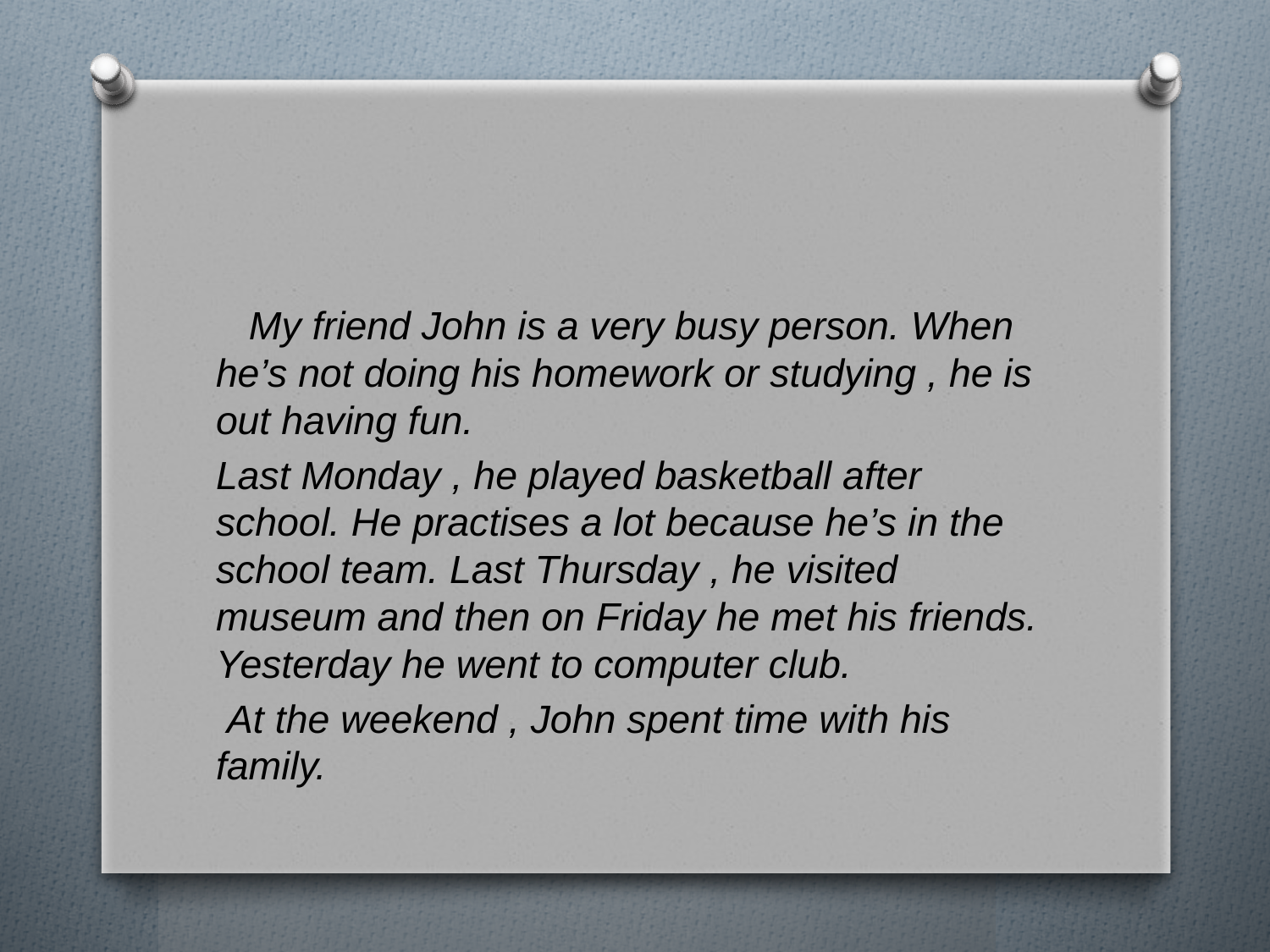

#
   My friend John is a very busy person. When he’s not doing his homework or studying , he is out having fun.
Last Monday , he played basketball after school. He practises a lot because he’s in the school team. Last Thursday , he visited museum and then on Friday he met his friends. Yesterday he went to computer club.
 At the weekend , John spent time with his family.